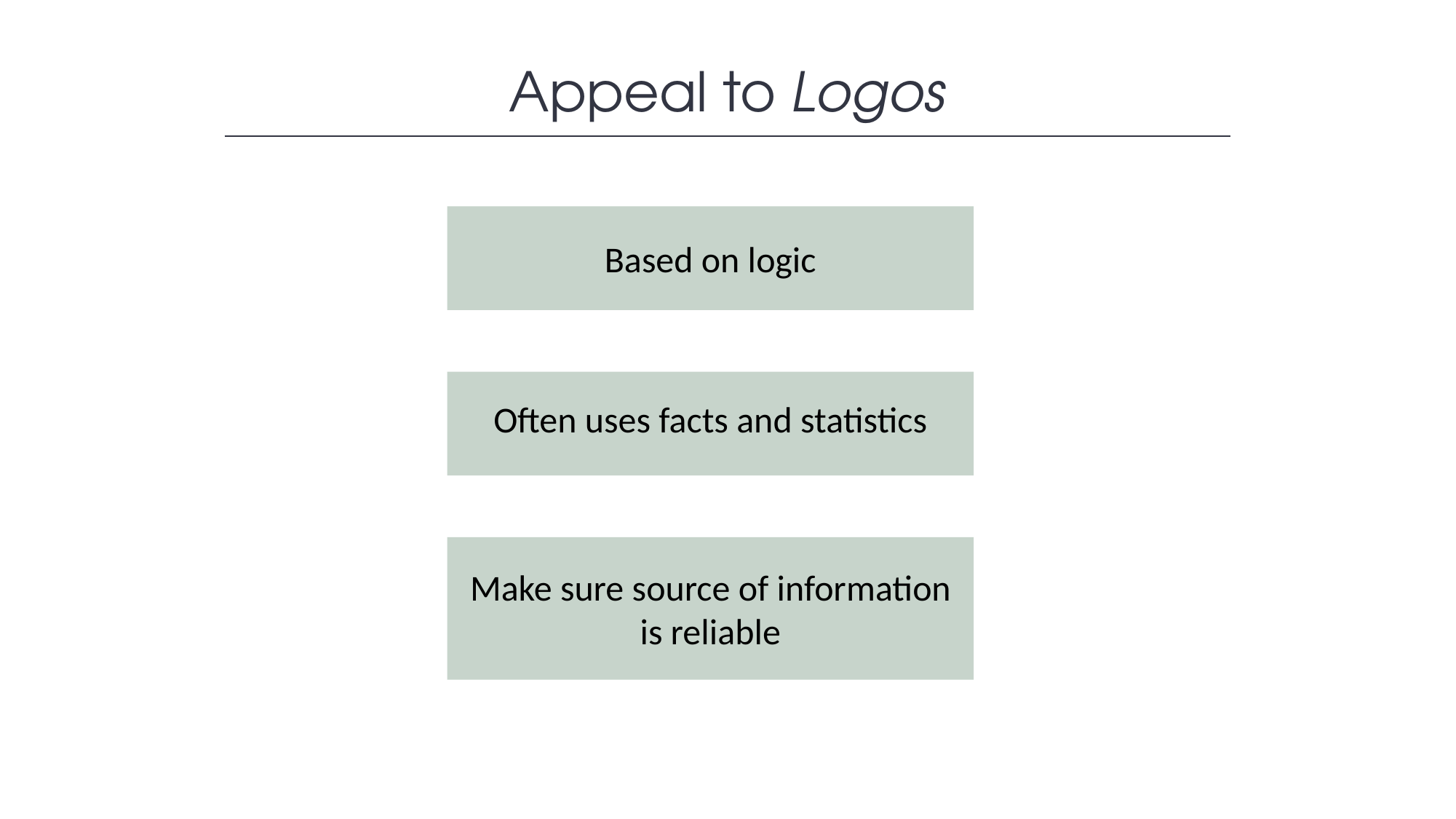

HAWKES LEARNING
Appeal to Logos

Based on logic

Often uses facts and statistics
Make sure source of information is reliable